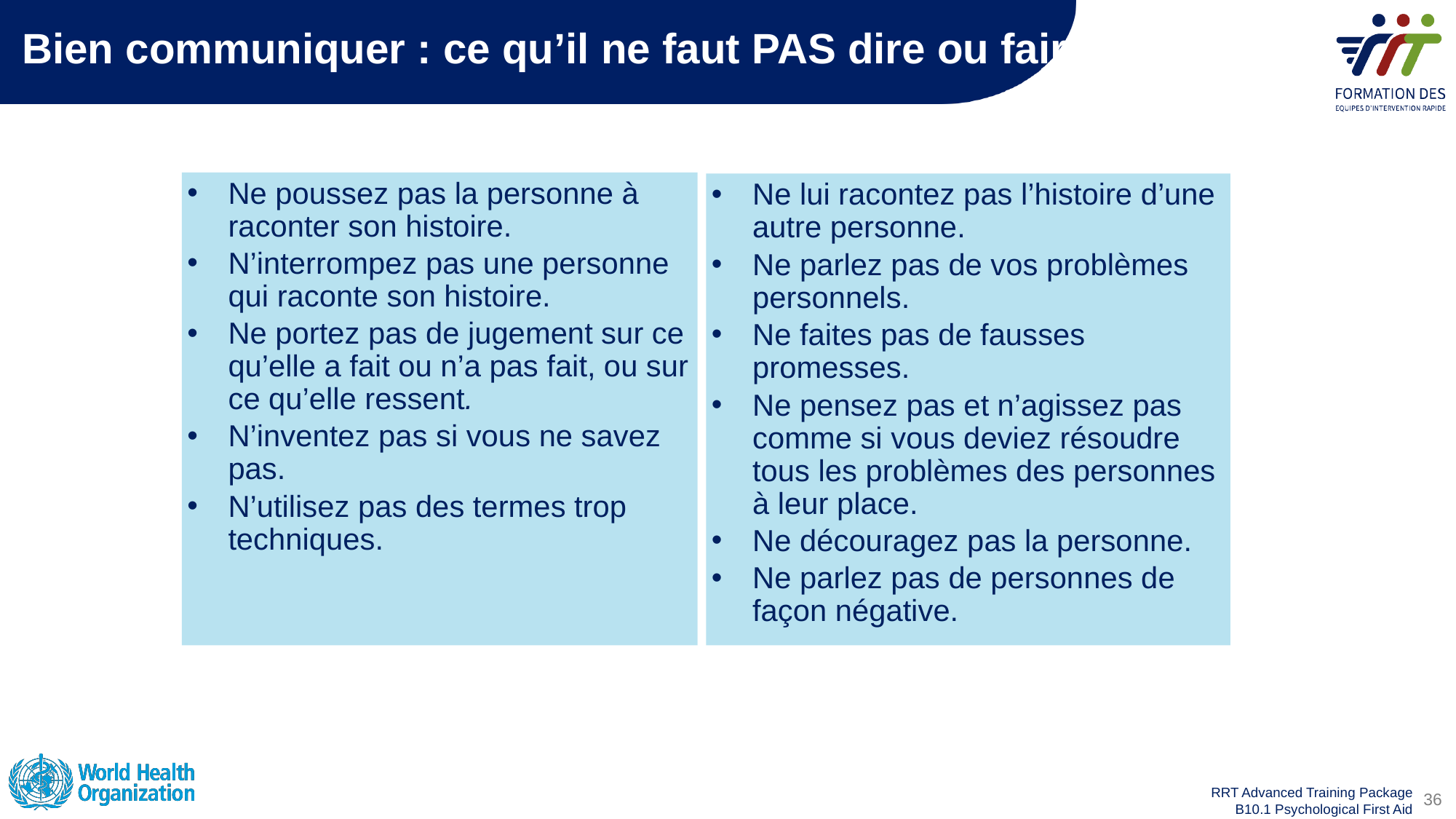

Bien communiquer : ce qu’il ne faut PAS dire ou faire
Ne poussez pas la personne à raconter son histoire.
N’interrompez pas une personne qui raconte son histoire.
Ne portez pas de jugement sur ce qu’elle a fait ou n’a pas fait, ou sur ce qu’elle ressent.
N’inventez pas si vous ne savez pas.
N’utilisez pas des termes trop techniques.

Ne lui racontez pas l’histoire d’une autre personne.
Ne parlez pas de vos problèmes personnels.
Ne faites pas de fausses promesses.
Ne pensez pas et n’agissez pas comme si vous deviez résoudre tous les problèmes des personnes à leur place.
Ne découragez pas la personne.
Ne parlez pas de personnes de façon négative.